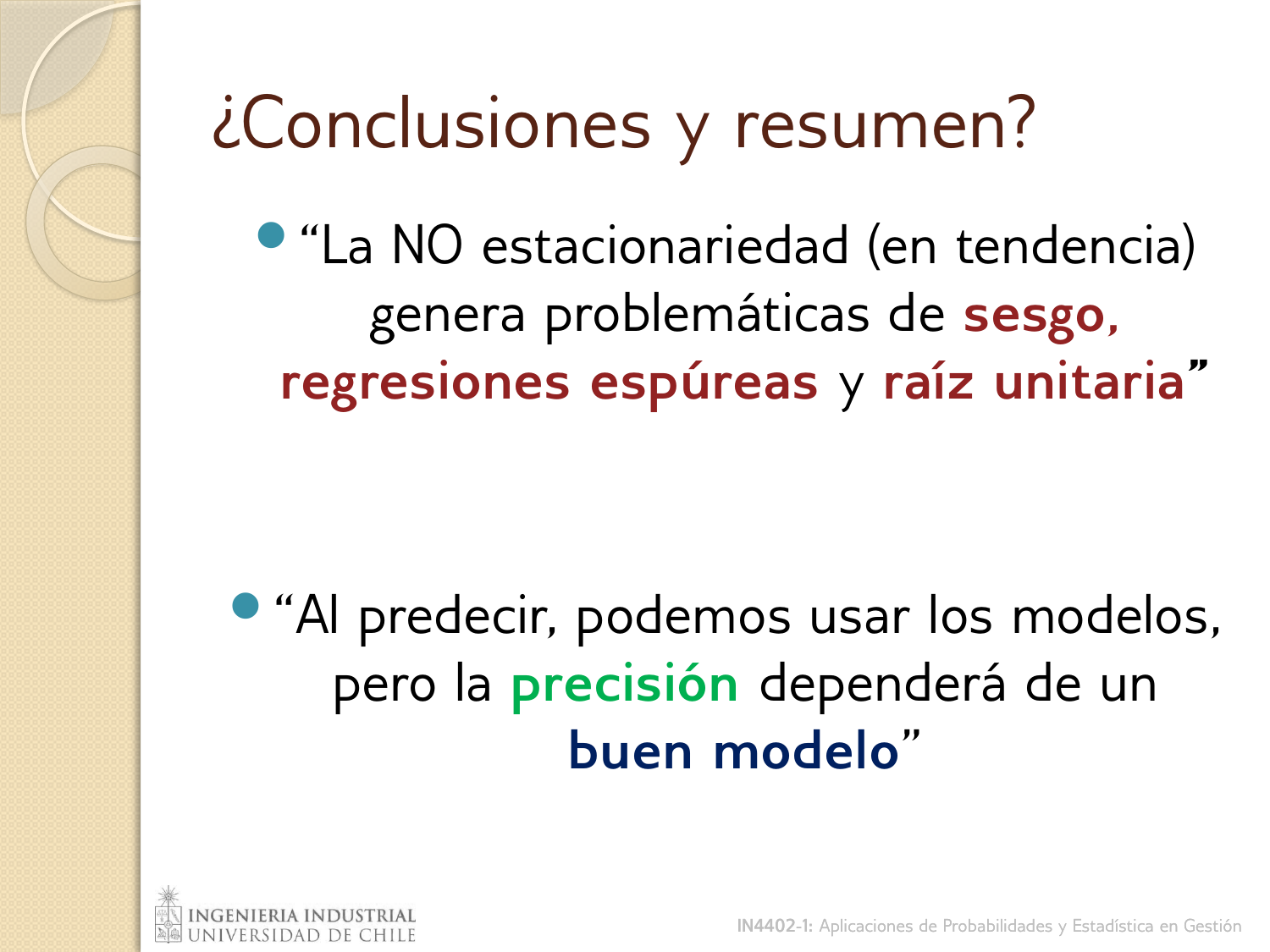

# ¿Conclusiones y resumen?
“La NO estacionariedad (en tendencia) genera problemáticas de sesgo, regresiones espúreas y raíz unitaria”

“Al predecir, podemos usar los modelos, pero la precisión dependerá de un buen modelo”
IN4402-1: Aplicaciones de Probabilidades y Estadística en Gestión